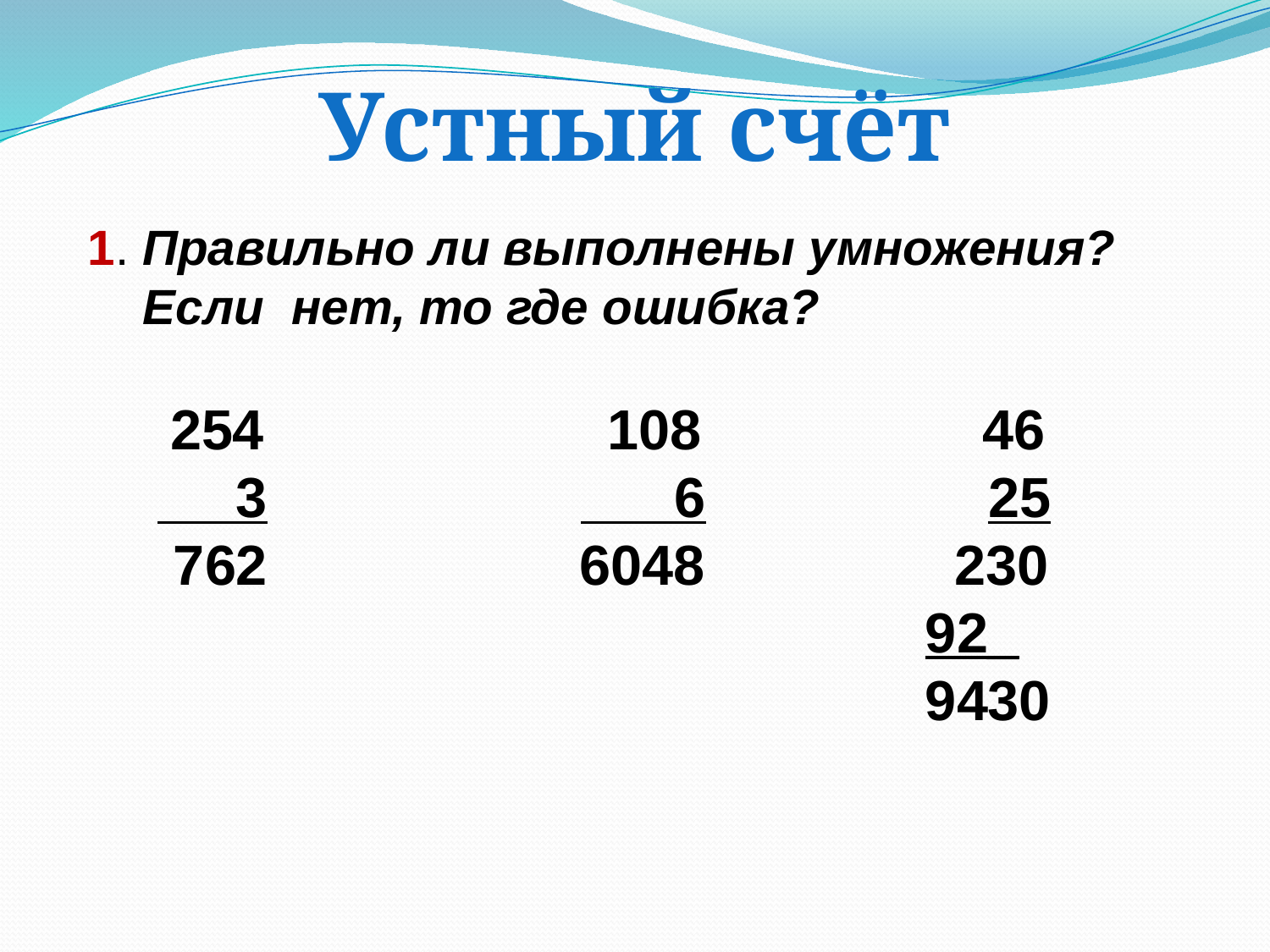

Устный счёт

    1. Правильно ли выполнены умножения?
        Если  нет, то где ошибка?

          254                      108                  46
             3                          6                  25
         762                    6048                230
                                                         92_
                                                         9430